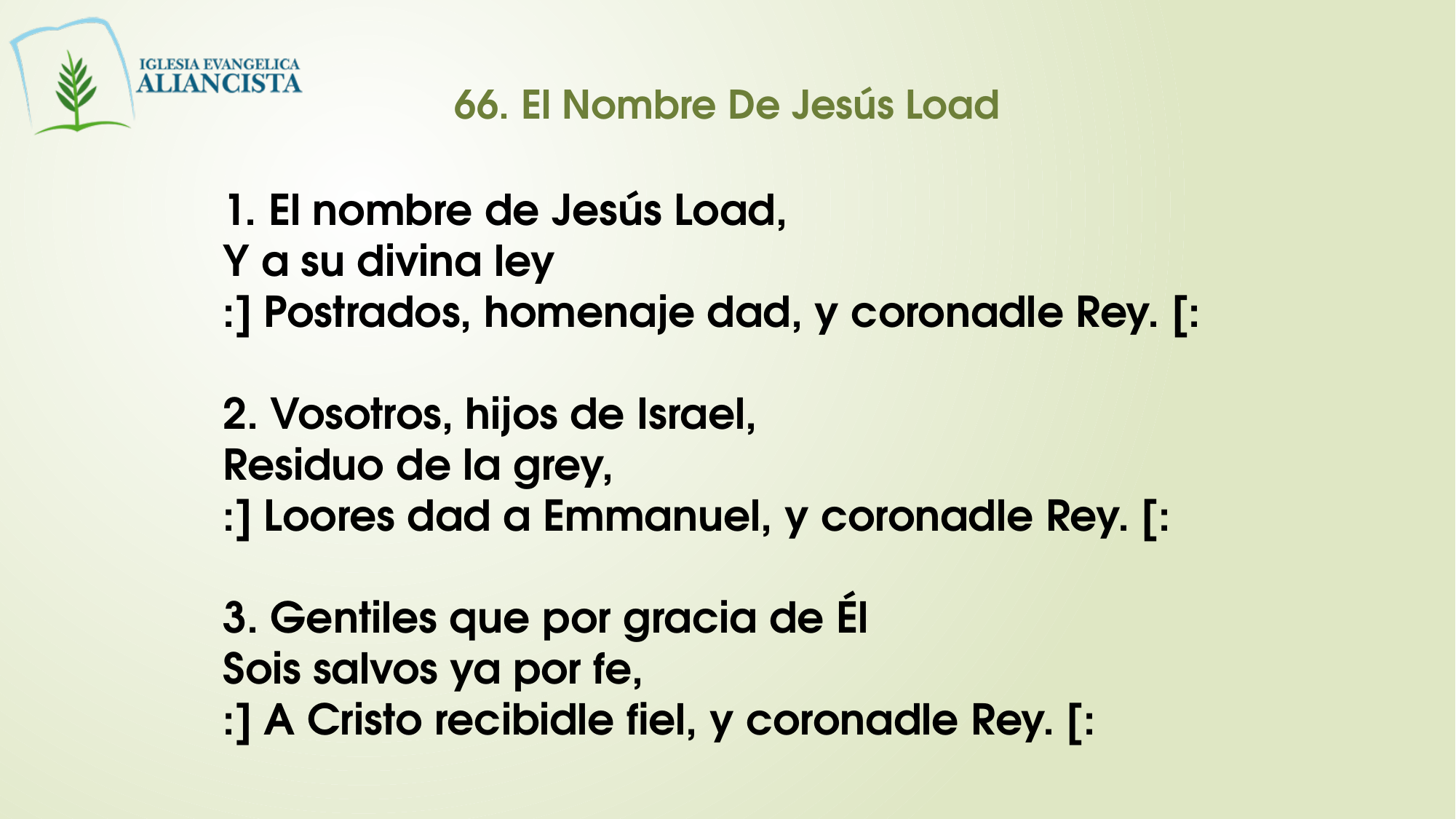

66. El Nombre De Jesús Load
1. El nombre de Jesús Load,
Y a su divina ley
:] Postrados, homenaje dad, y coronadle Rey. [:

2. Vosotros, hijos de Israel,
Residuo de la grey,
:] Loores dad a Emmanuel, y coronadle Rey. [:

3. Gentiles que por gracia de Él
Sois salvos ya por fe,
:] A Cristo recibidle fiel, y coronadle Rey. [: